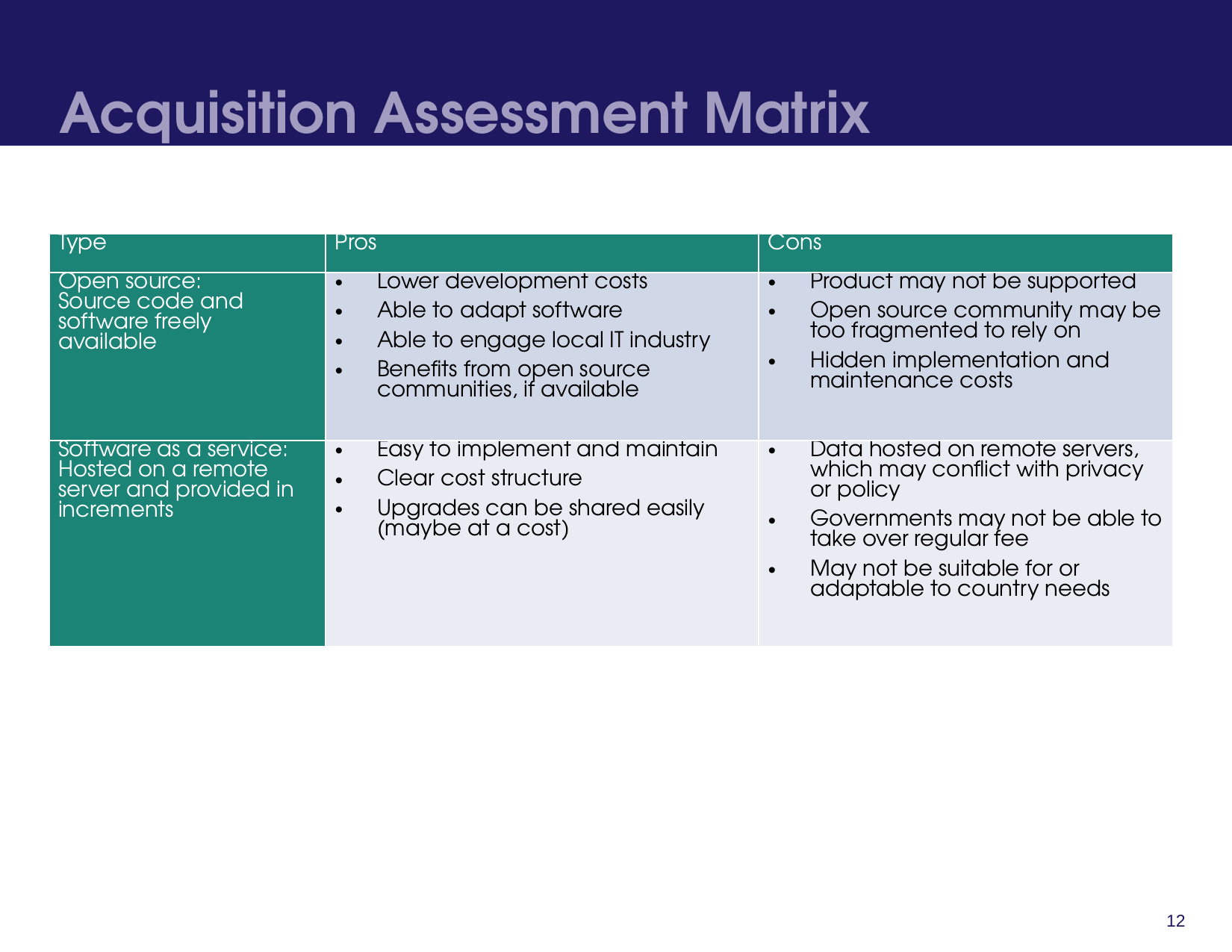

# Acquisition Assessment Matrix
| Type | Pros | Cons |
| --- | --- | --- |
| Open source: Source code and software freely available | Lower development costs Able to adapt software Able to engage local IT industry Benefits from open source communities, if available | Product may not be supported Open source community may be too fragmented to rely on Hidden implementation and maintenance costs |
| Software as a service: Hosted on a remote server and provided in increments | Easy to implement and maintain Clear cost structure Upgrades can be shared easily (maybe at a cost) | Data hosted on remote servers, which may conflict with privacy or policy Governments may not be able to take over regular fee May not be suitable for or adaptable to country needs |

12